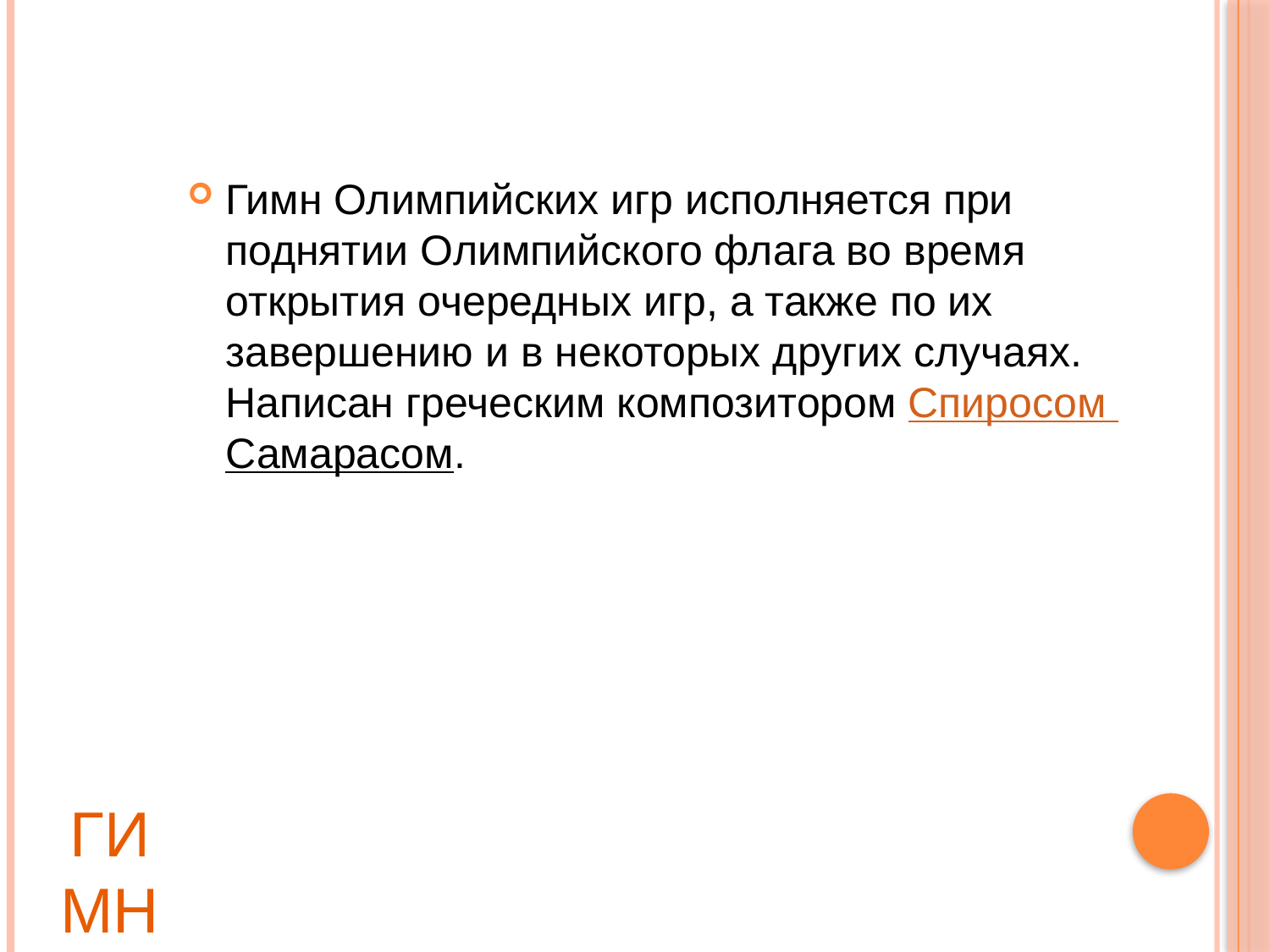

# гимн
Гимн Олимпийских игр исполняется при поднятии Олимпийского флага во время открытия очередных игр, а также по их завершению и в некоторых других случаях. Написан греческим композитором Спиросом Самарасом.